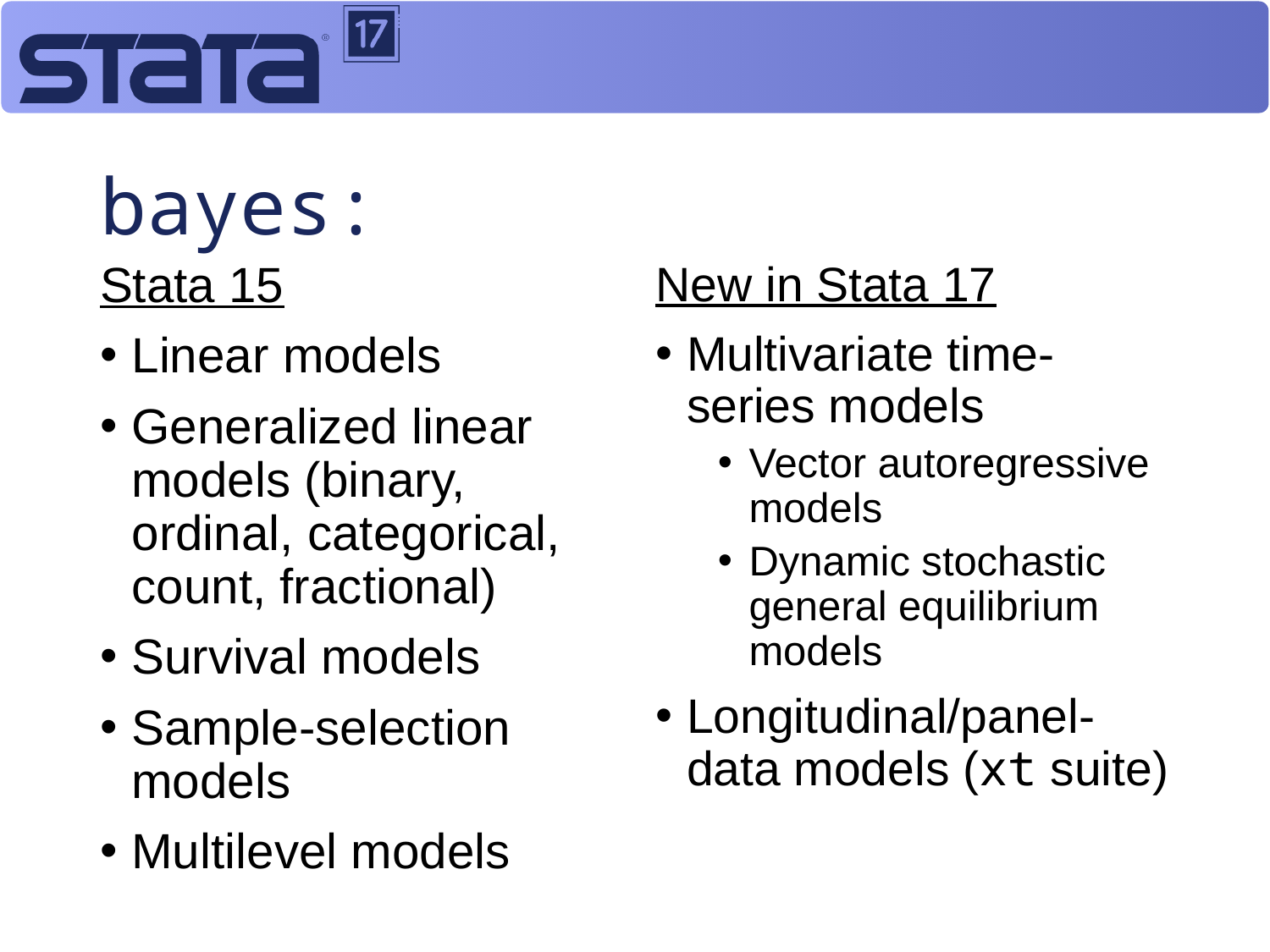

# bayes:
Stata 15
Linear models
Generalized linear models (binary, ordinal, categorical, count, fractional)
Survival models
Sample-selection  models
Multilevel models
New in Stata 17
Multivariate time-series models
Vector autoregressive models
Dynamic stochastic general equilibrium models
Longitudinal/panel-data models (xt suite)